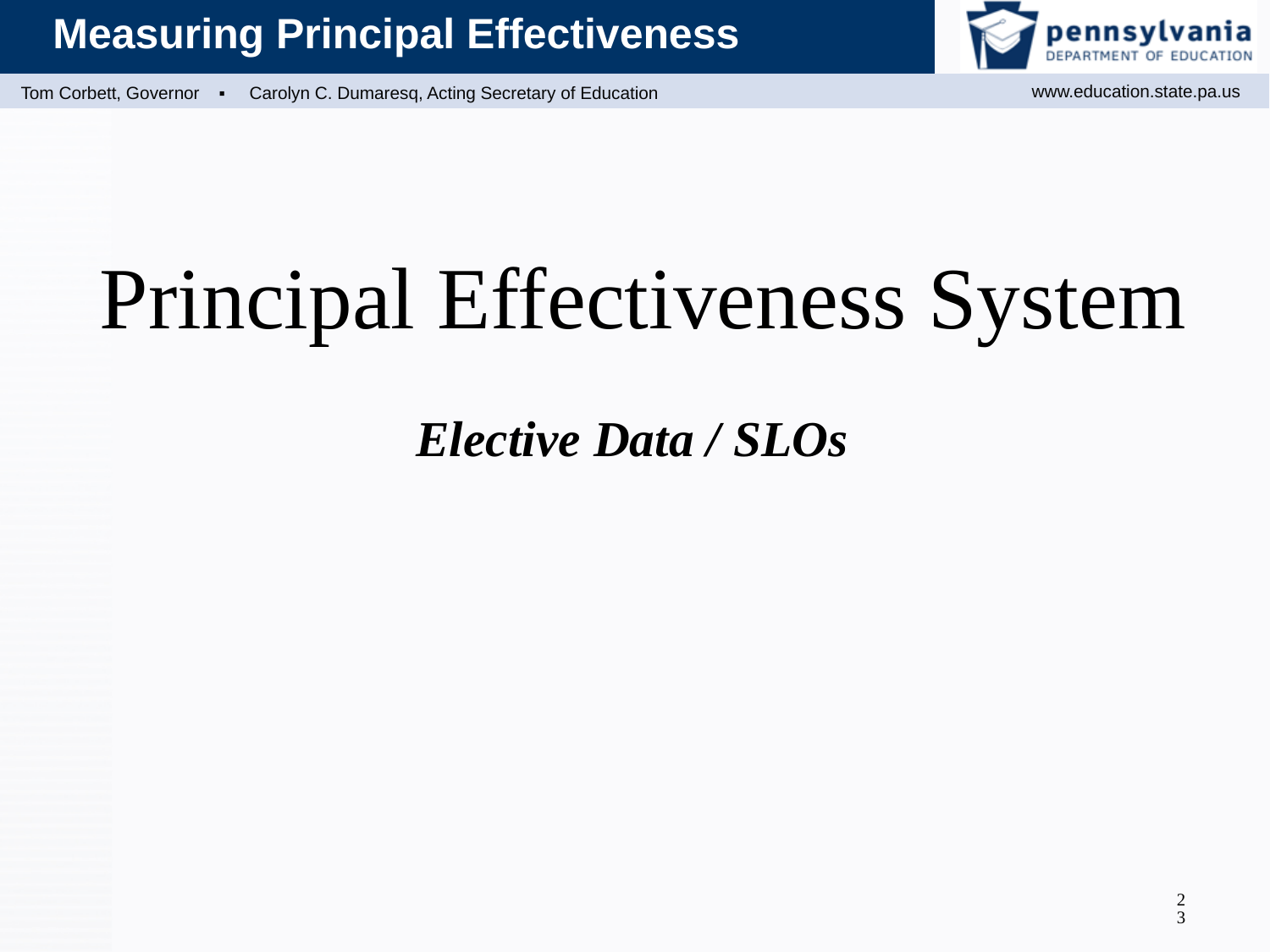

# Principal Effectiveness System Elective Data / SLOs
23